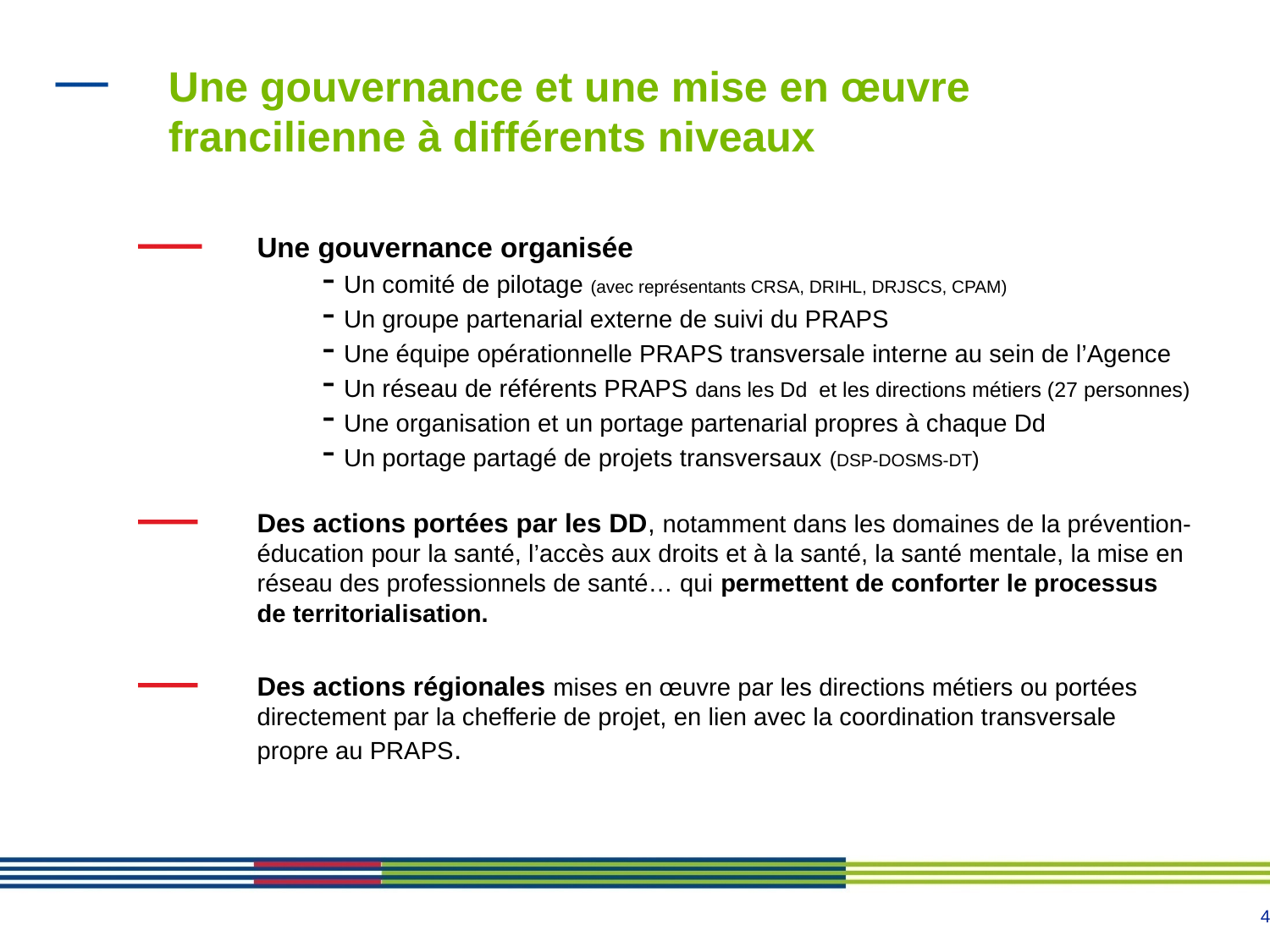

# Une gouvernance et une mise en œuvre francilienne à différents niveaux

Une gouvernance organisée
Un comité de pilotage (avec représentants CRSA, DRIHL, DRJSCS, CPAM)
Un groupe partenarial externe de suivi du PRAPS
Une équipe opérationnelle PRAPS transversale interne au sein de l’Agence
Un réseau de référents PRAPS dans les Dd  et les directions métiers (27 personnes)
Une organisation et un portage partenarial propres à chaque Dd
Un portage partagé de projets transversaux (DSP-DOSMS-DT)

Des actions portées par les DD, notamment dans les domaines de la prévention-éducation pour la santé, l’accès aux droits et à la santé, la santé mentale, la mise en réseau des professionnels de santé… qui permettent de conforter le processus de territorialisation.

Des actions régionales mises en œuvre par les directions métiers ou portées directement par la chefferie de projet, en lien avec la coordination transversale propre au PRAPS.